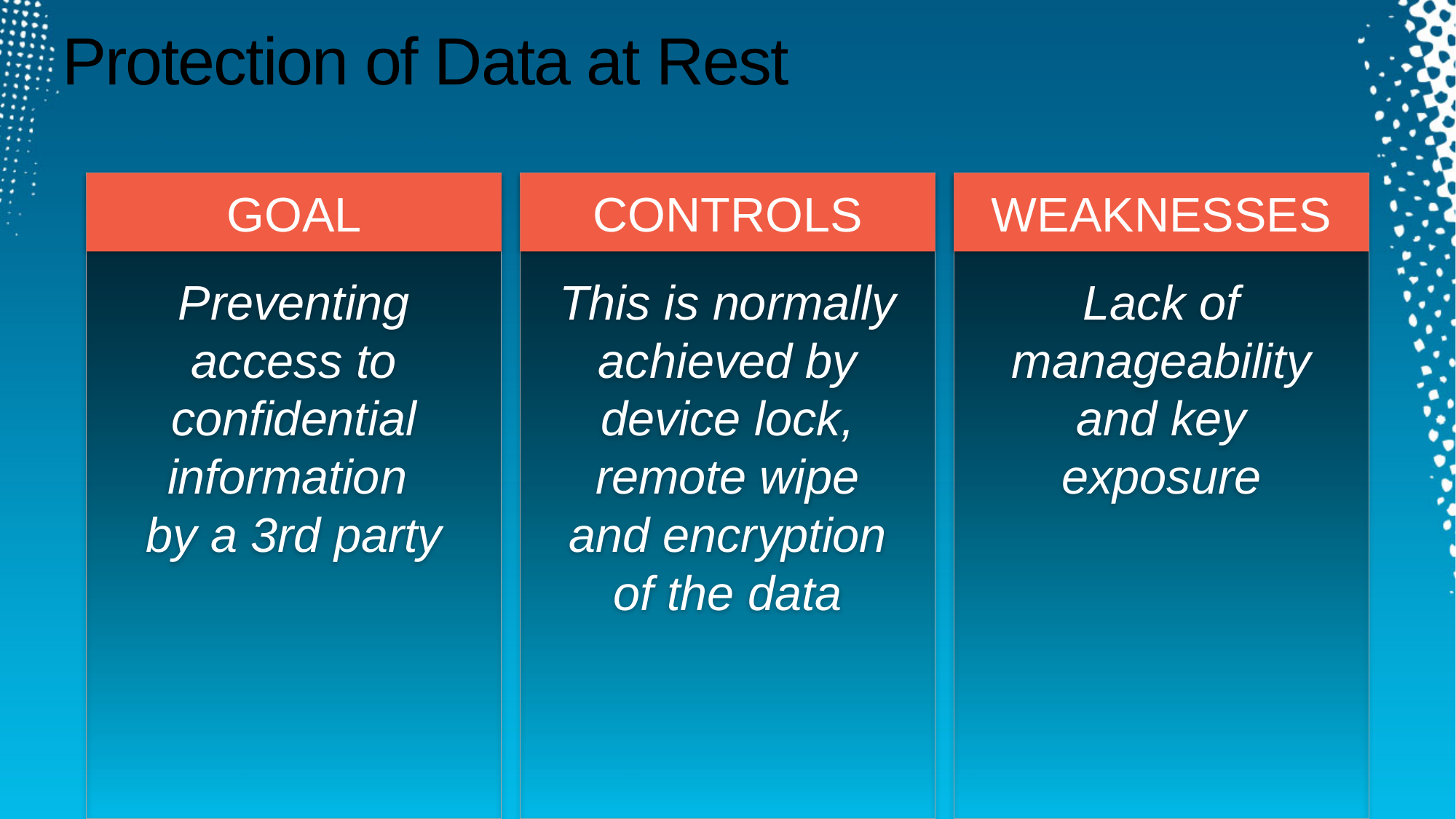

# Protection of Data at Rest
Preventing access to confidential information
by a 3rd party
GOAL
This is normally achieved by device lock, remote wipe and encryption of the data
CONTROLS
Lack of manageability and key exposure
WEAKNESSES